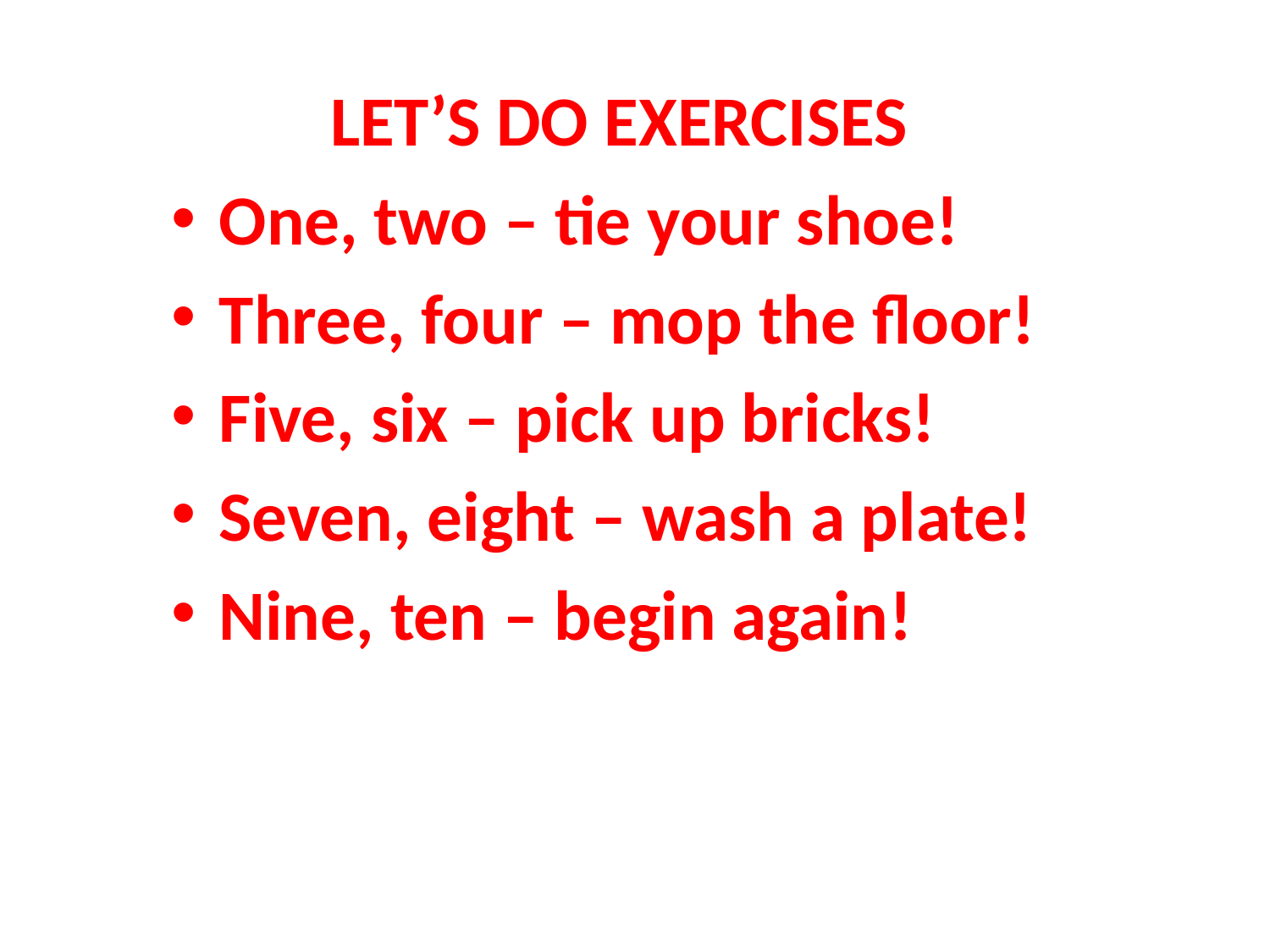

LET’S DO EXERCISES
One, two – tie your shoe!
Three, four – mop the floor!
Five, six – pick up bricks!
Seven, eight – wash a plate!
Nine, ten – begin again!